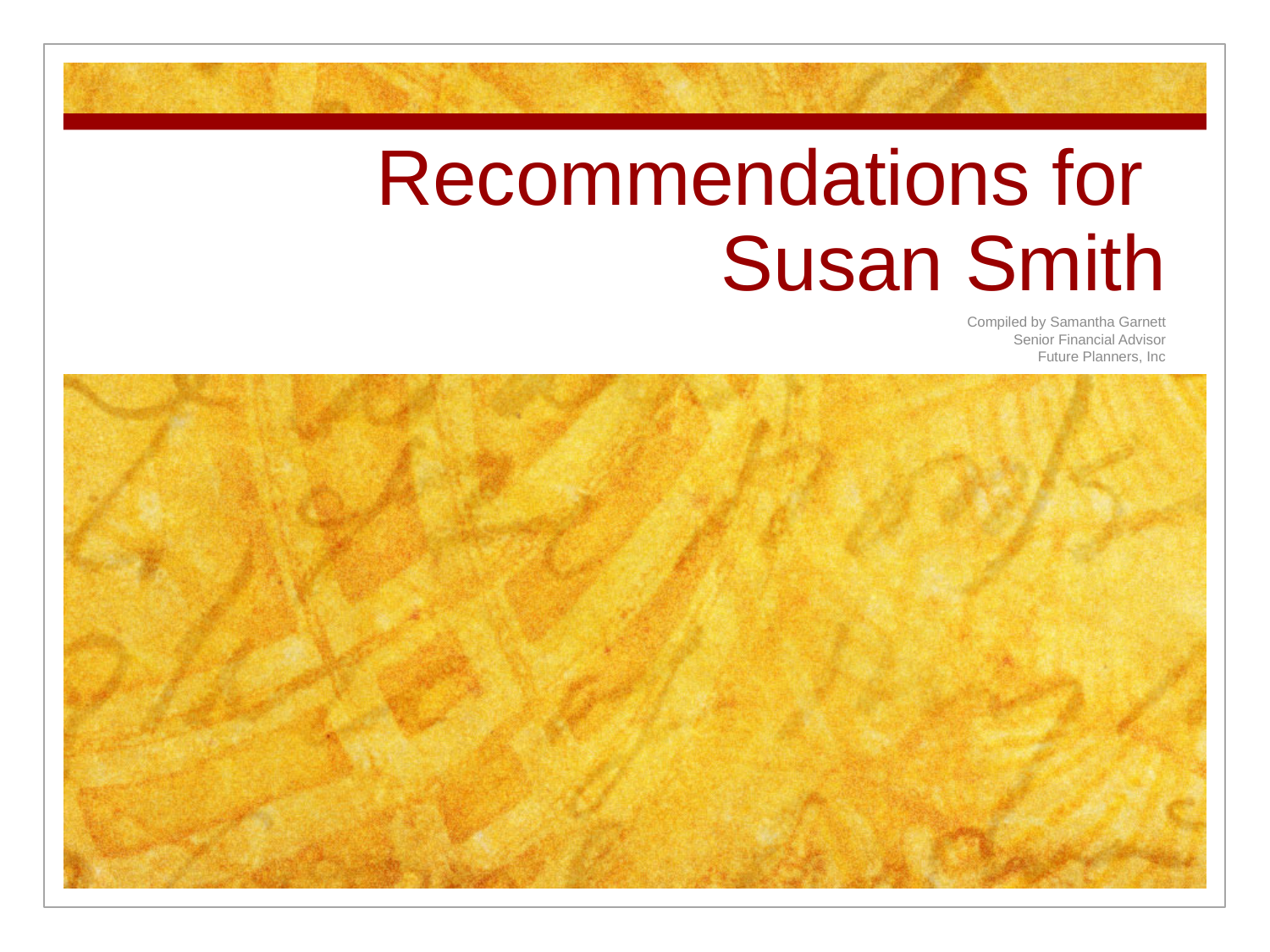

# Recommendations for Susan Smith
Compiled by Samantha Garnett
Senior Financial Advisor
Future Planners, Inc